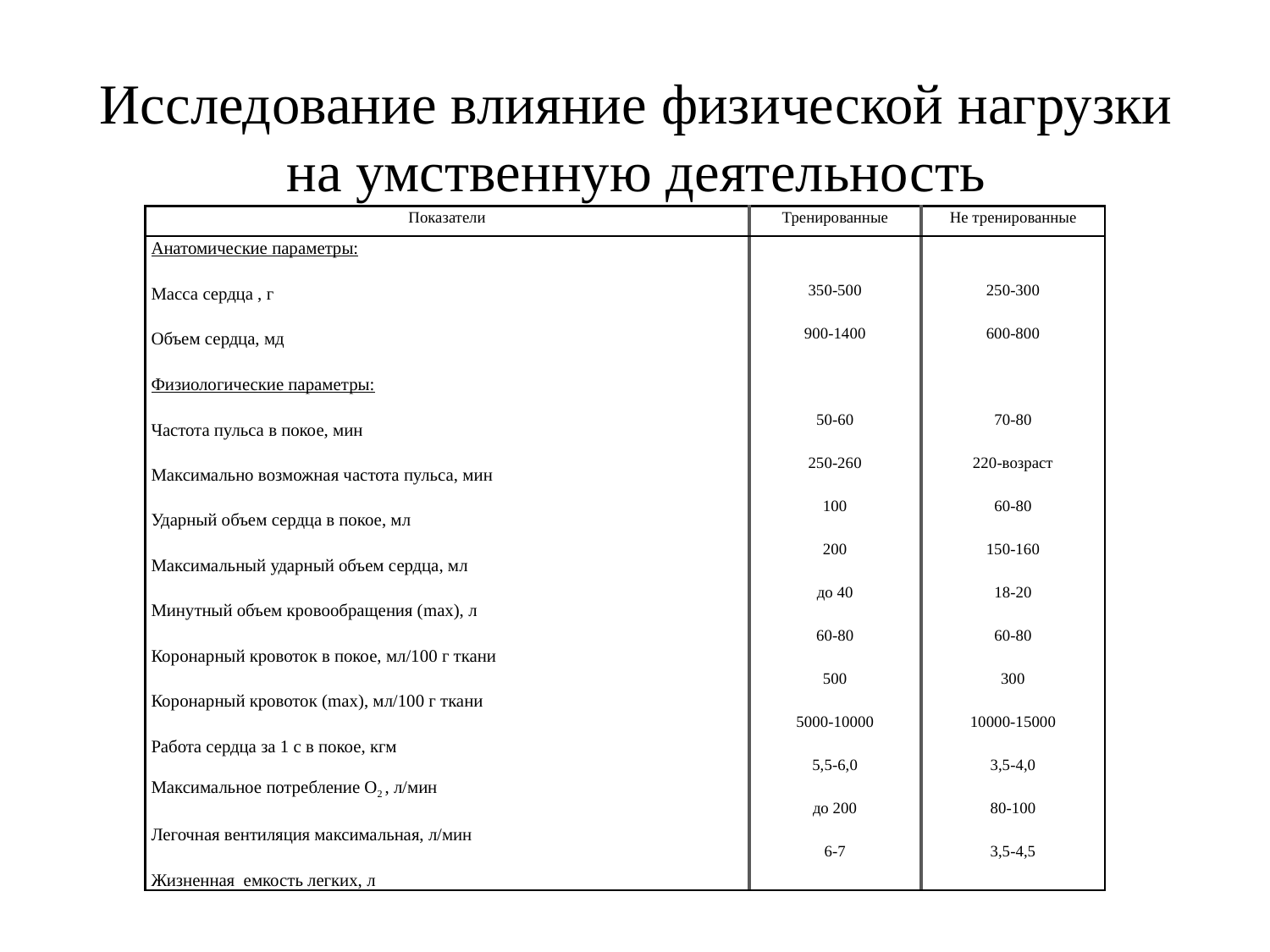

# Исследование влияние физической нагрузки на умственную деятельность
| Показатели | Тренированные | Не тренированные |
| --- | --- | --- |
| Анатомические параметры: Масса сердца , г Объем сердца, мд Физиологические параметры: Частота пульса в покое, мин Максимально возможная частота пульса, мин Ударный объем сердца в покое, мл Максимальный ударный объем сердца, мл Минутный объем кровообращения (max), л Коронарный кровоток в покое, мл/100 г ткани Коронарный кровоток (max), мл/100 г ткани Работа сердца за 1 с в покое, кгм Максимальное потребление О2 , л/мин Легочная вентиляция максимальная, л/мин Жизненная  емкость легких, л | 350-500 900-1400   50-60 250-260 100 200 до 40 60-80 500 5000-10000 5,5-6,0 до 200 6-7 | 250-300 600-800   70-80 220-возраст 60-80 150-160 18-20 60-80 300 10000-15000 3,5-4,0 80-100 3,5-4,5 |